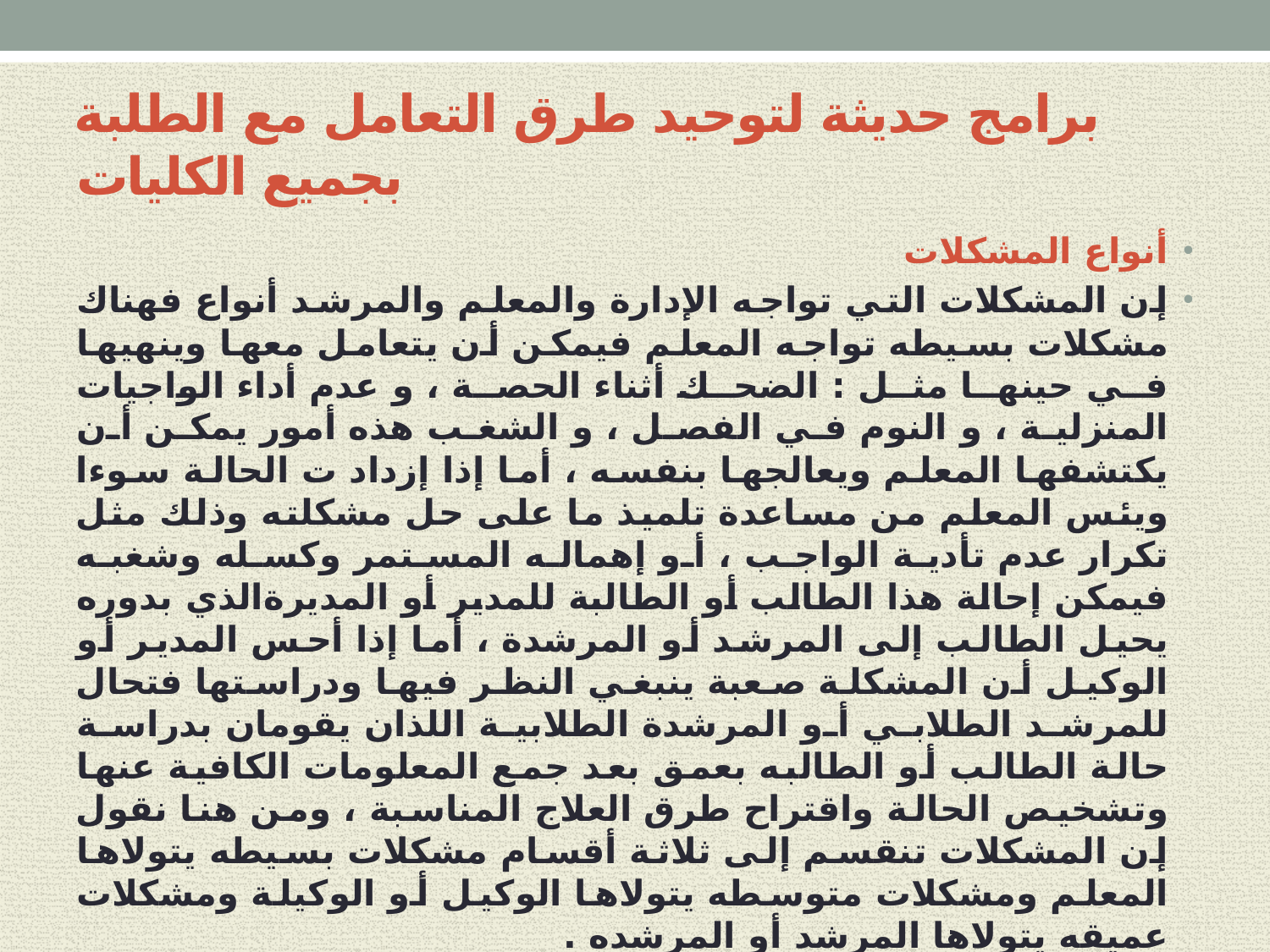

# برامج حديثة لتوحيد طرق التعامل مع الطلبة بجميع الكليات
أنواع المشكلات
إن المشكلات التي تواجه الإدارة والمعلم والمرشد أنواع فهناك مشكلات بسيطه تواجه المعلم فيمكن أن يتعامل معها وينهيها في حينها مثل : الضحك أثناء الحصة ، و عدم أداء الواجيات المنزلية ، و النوم في الفصل ، و الشغب هذه أمور يمكن أن يكتشفها المعلم ويعالجها بنفسه ، أما إذا إزداد ت الحالة سوءا ويئس المعلم من مساعدة تلميذ ما على حل مشكلته وذلك مثل تكرار عدم تأدية الواجب ، أو إهماله المستمر وكسله وشغبه فيمكن إحالة هذا الطالب أو الطالبة للمدير أو المديرةالذي بدوره يحيل الطالب إلى المرشد أو المرشدة ، أما إذا أحس المدير أو الوكيل أن المشكلة صعبة ينبغي النظر فيها ودراستها فتحال للمرشد الطلابي أو المرشدة الطلابية اللذان يقومان بدراسة حالة الطالب أو الطالبه بعمق بعد جمع المعلومات الكافية عنها وتشخيص الحالة واقتراح طرق العلاج المناسبة ، ومن هنا نقول إن المشكلات تنقسم إلى ثلاثة أقسام مشكلات بسيطه يتولاها المعلم ومشكلات متوسطه يتولاها الوكيل أو الوكيلة ومشكلات عميقه يتولاها المرشد أو المرشده .
ولاكتشاف الحالة مبكرا فائدة عظيمة للطالب أو الطالبه حيث أنه باكتشاف الحالة مبكر ا يمكن القضاء عليها بسهولة ونوفر على أنفسنا جهدا كبيرا ، فالمشكلة إذا أكتشفت في المرحلة الإبتدائية وعولجت في حينها فإنها لن تزحف مع الطالب أو الطالبه عندما يجتازا المرحلة الإبتدائية إلى المراحل الأخرى ومن ثم يصعب علاجها ، لذا فالتركيز على المرحلة الأولية واكتشاف مايواجهه التلاميذ والتلميذات من مشكلات من أفضل ألفترات التي تعالج فيها مشكلات الطفولة ، كما أنه يجب أن يركز المرشد الطلابي والمرشدة الطلابية على الأسبوع التمهيدي للطلاب المستجدين والطالبات المستجدات لاكتشاف ما يواجهون من مشكلات ، صعوبات النطق ، والتخلف العقلي ، والخوف المدرسي ، والبكم الإختياري ، التبول الاإرادي للتعاون مع الأسرة في علاجها قبل أن يبدأ الطفل في انتظامه في الدراسة لأن هذه الأمور لو أهملت ستصبح مشكلة يترتب عليها مشكلات صعبه ، ومن هنا كانت أهمية وجود مرشد طلابي ومرشدة طلابية في المرحلة الإبتدائية .